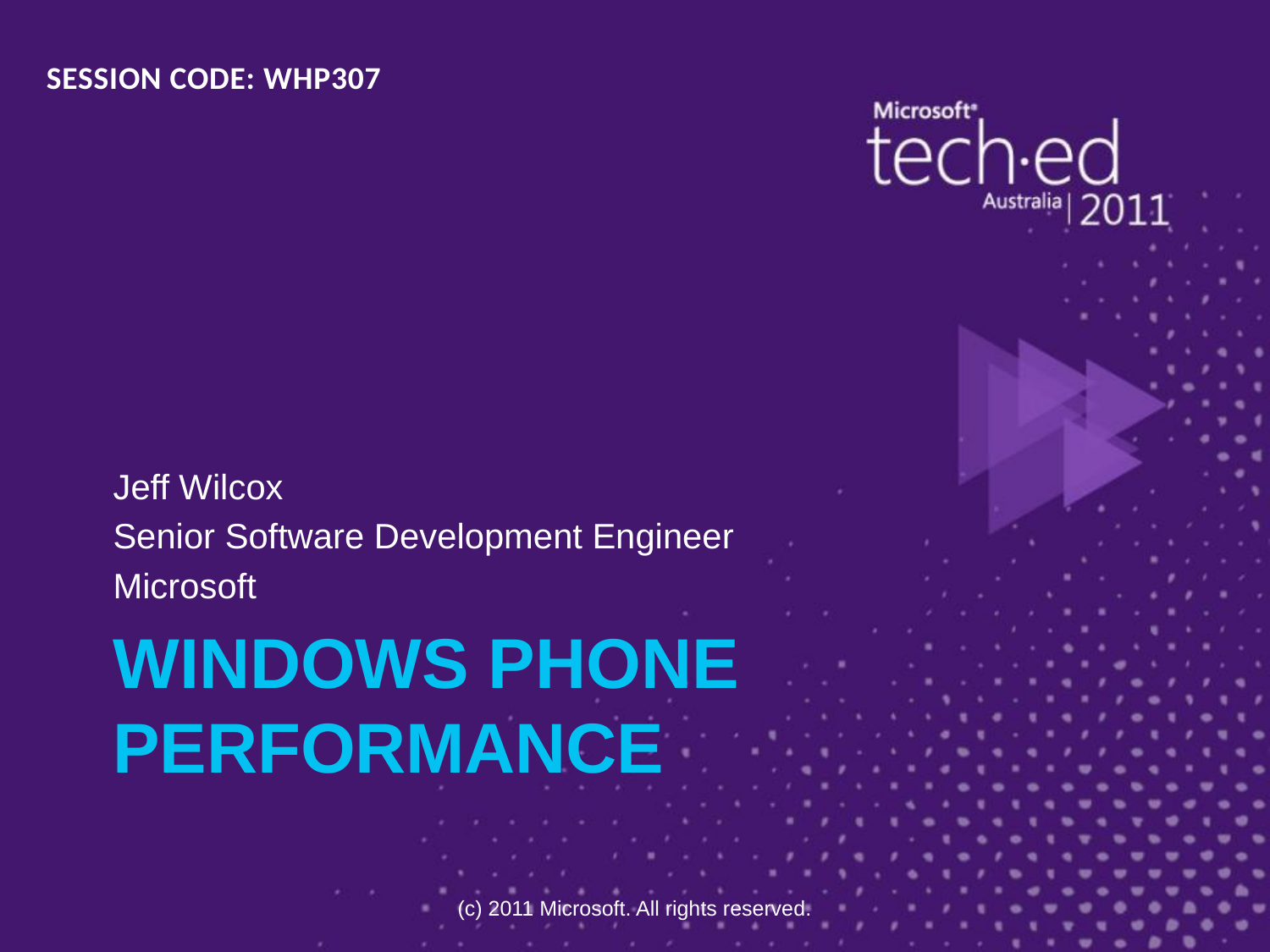

SESSION CODE: WHP307
Jeff Wilcox
Senior Software Development Engineer
Microsoft
# Windows phone performance
(c) 2011 Microsoft. All rights reserved.